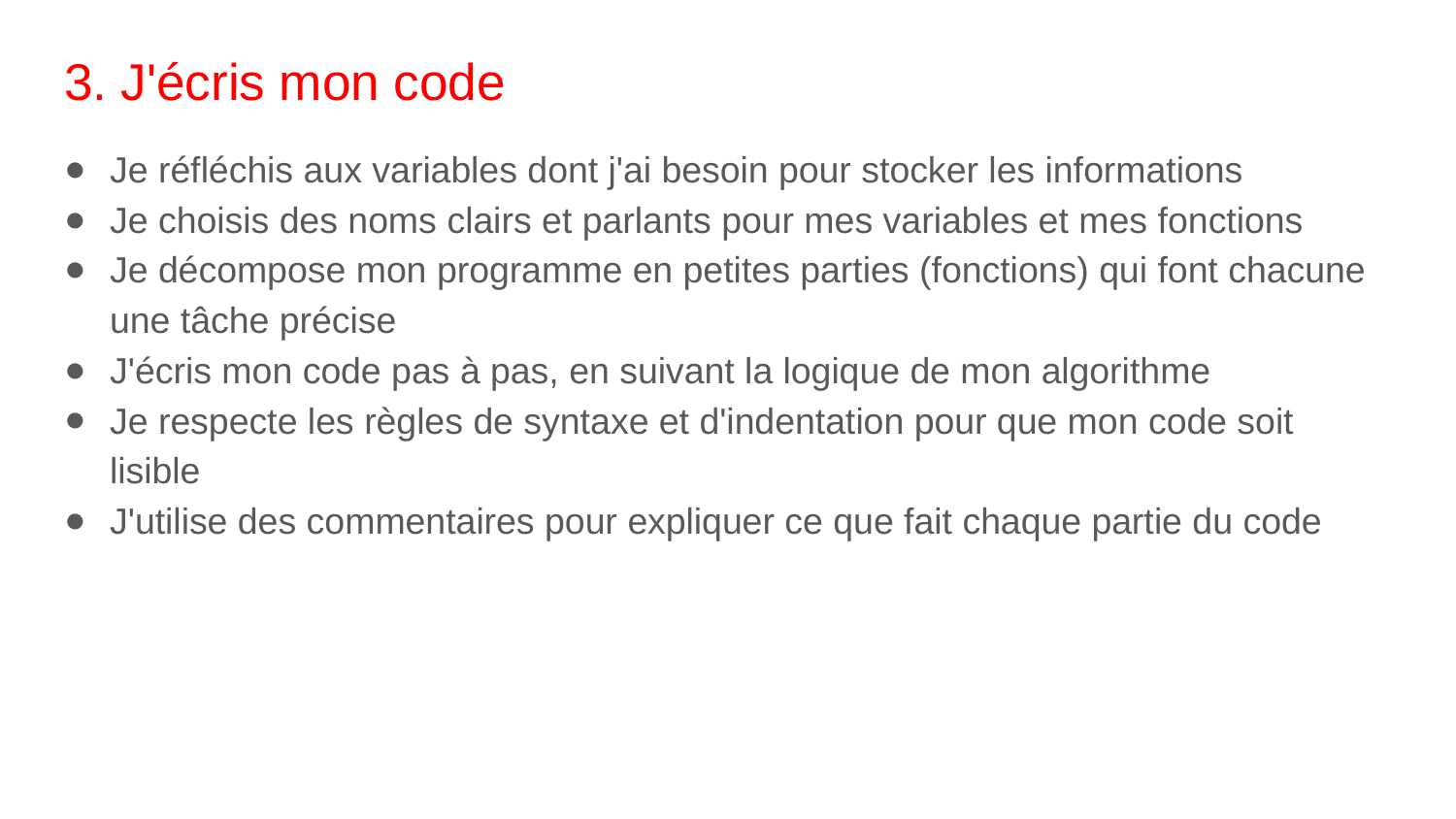

# 3. J'écris mon code
Je réfléchis aux variables dont j'ai besoin pour stocker les informations
Je choisis des noms clairs et parlants pour mes variables et mes fonctions
Je décompose mon programme en petites parties (fonctions) qui font chacune une tâche précise
J'écris mon code pas à pas, en suivant la logique de mon algorithme
Je respecte les règles de syntaxe et d'indentation pour que mon code soit lisible
J'utilise des commentaires pour expliquer ce que fait chaque partie du code